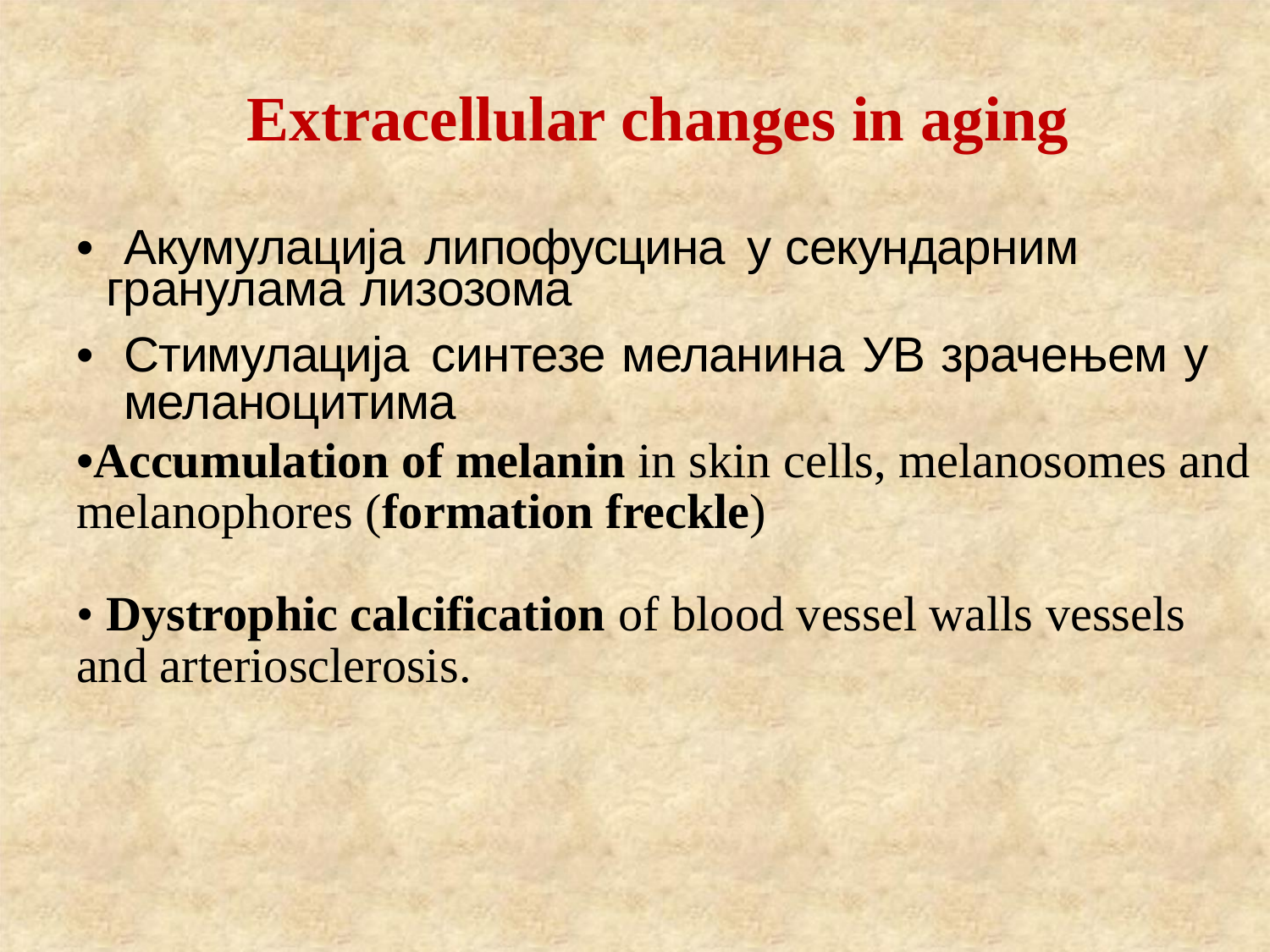

Extracellular changes in aging
• Акумулација липофусцина у секундарним
гранулама лизозома
• Стимулација синтезе меланина УВ зрачењем у
меланоцитима
•Accumulation of melanin in skin cells, melanosomes and melanophores (formation freckle)

• Dystrophic calcification of blood vessel walls vessels and arteriosclerosis.